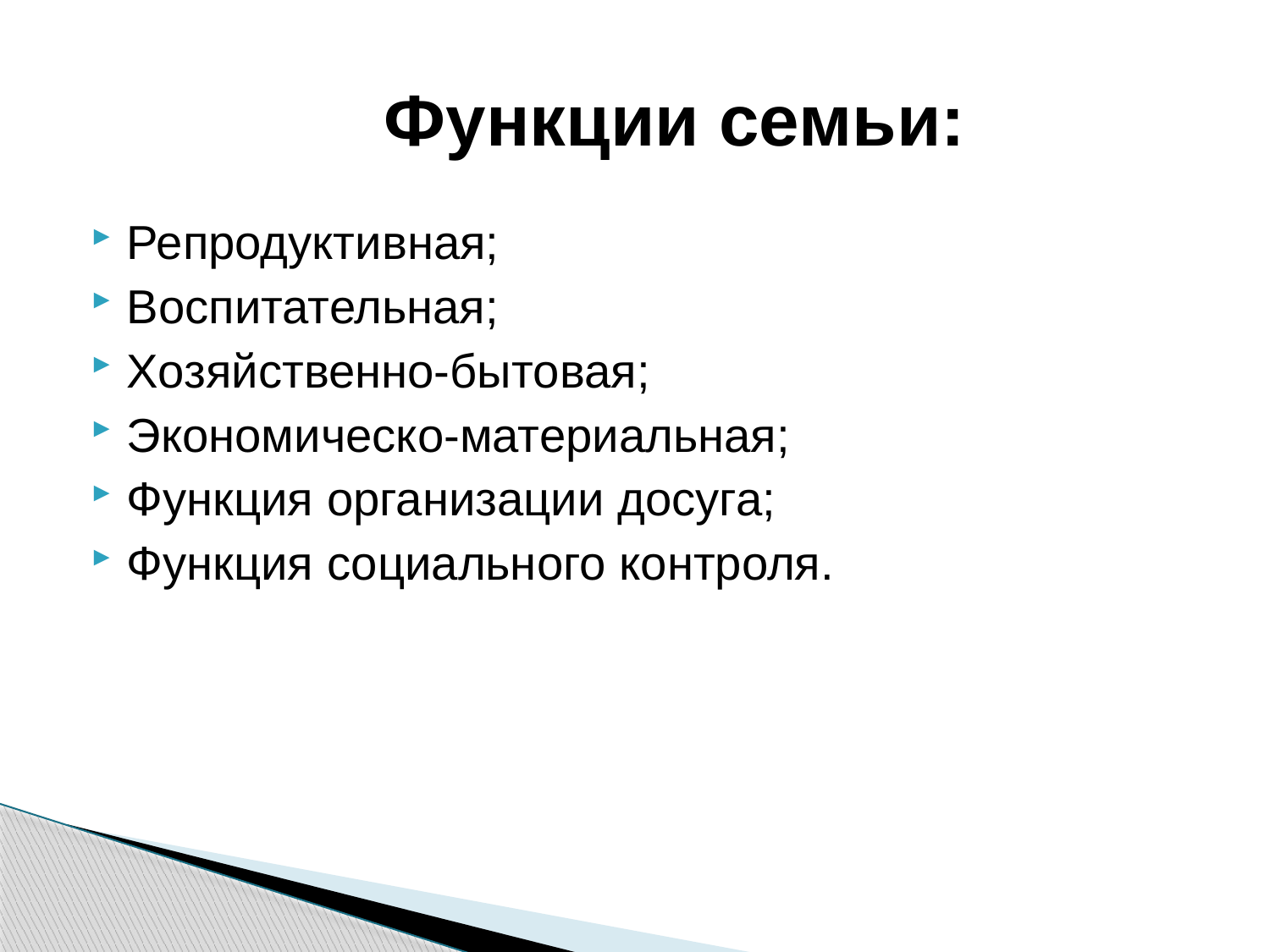

# Функции семьи:
Репродуктивная;
Воспитательная;
Хозяйственно-бытовая;
Экономическо-материальная;
Функция организации досуга;
Функция социального контроля.